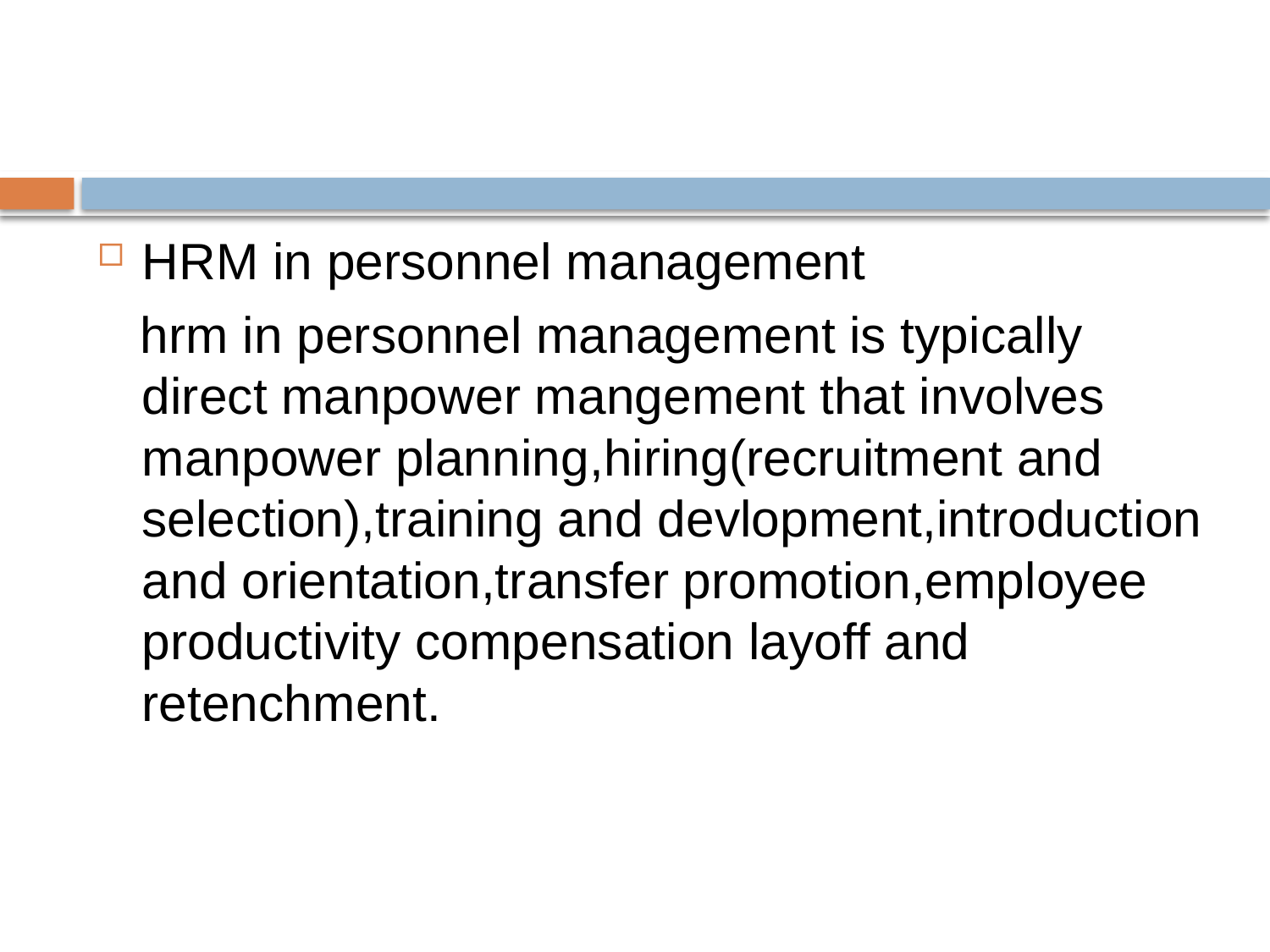

#
HRM in personnel management
   hrm in personnel management is typically direct manpower mangement that involves manpower planning,hiring(recruitment and selection),training and devlopment,introduction and orientation,transfer promotion,employee productivity compensation layoff and retenchment.